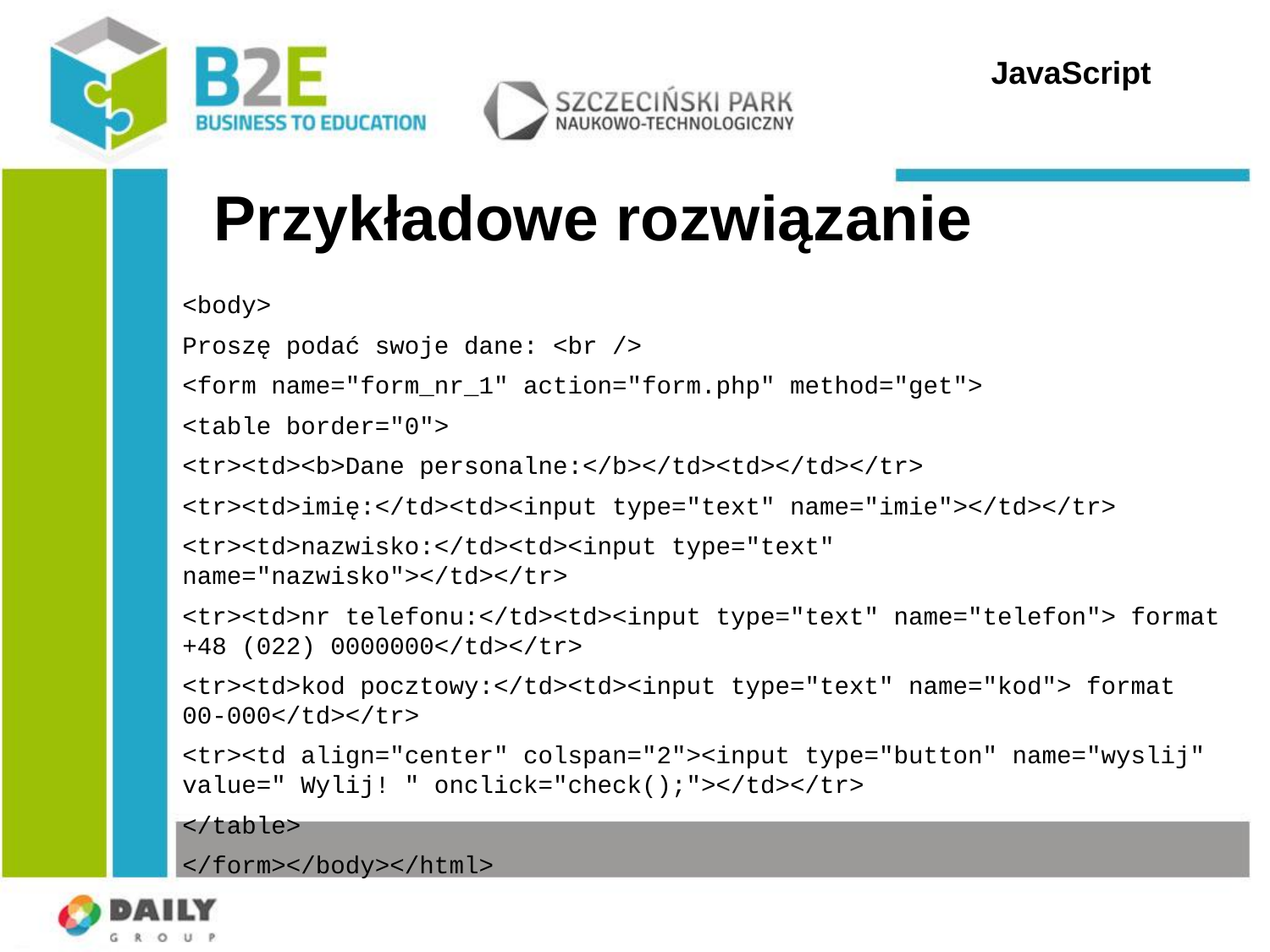

JavaScript
Przykładowe rozwiązanie
<body>
Proszę podać swoje dane: <br />
<form name="form_nr_1" action="form.php" method="get">
<table border="0">
<tr><td><b>Dane personalne:</b></td><td></td></tr>
<tr><td>imię:</td><td><input type="text" name="imie"></td></tr>
<tr><td>nazwisko:</td><td><input type="text" name="nazwisko"></td></tr>
<tr><td>nr telefonu:</td><td><input type="text" name="telefon"> format +48 (022) 0000000</td></tr>
<tr><td>kod pocztowy:</td><td><input type="text" name="kod"> format 00-000</td></tr>
<tr><td align="center" colspan="2"><input type="button" name="wyslij" value=" Wylij! " onclick="check();"></td></tr>
</table>
</form></body></html>